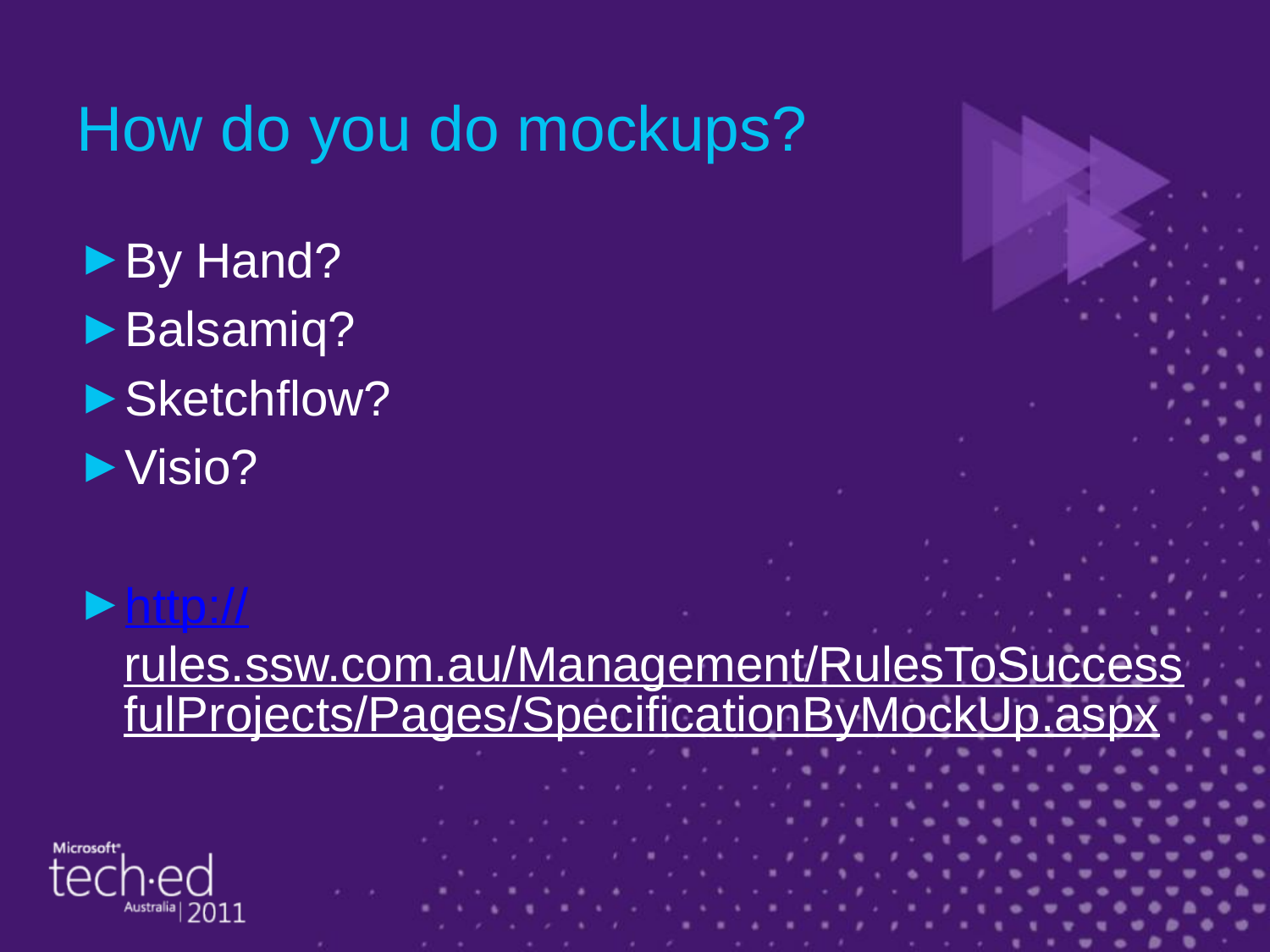

# How do you do mockups?
By Hand?
Balsamiq?
Sketchflow?
Visio?

http://rules.ssw.com.au/Management/RulesToSuccessfulProjects/Pages/SpecificationByMockUp.aspx